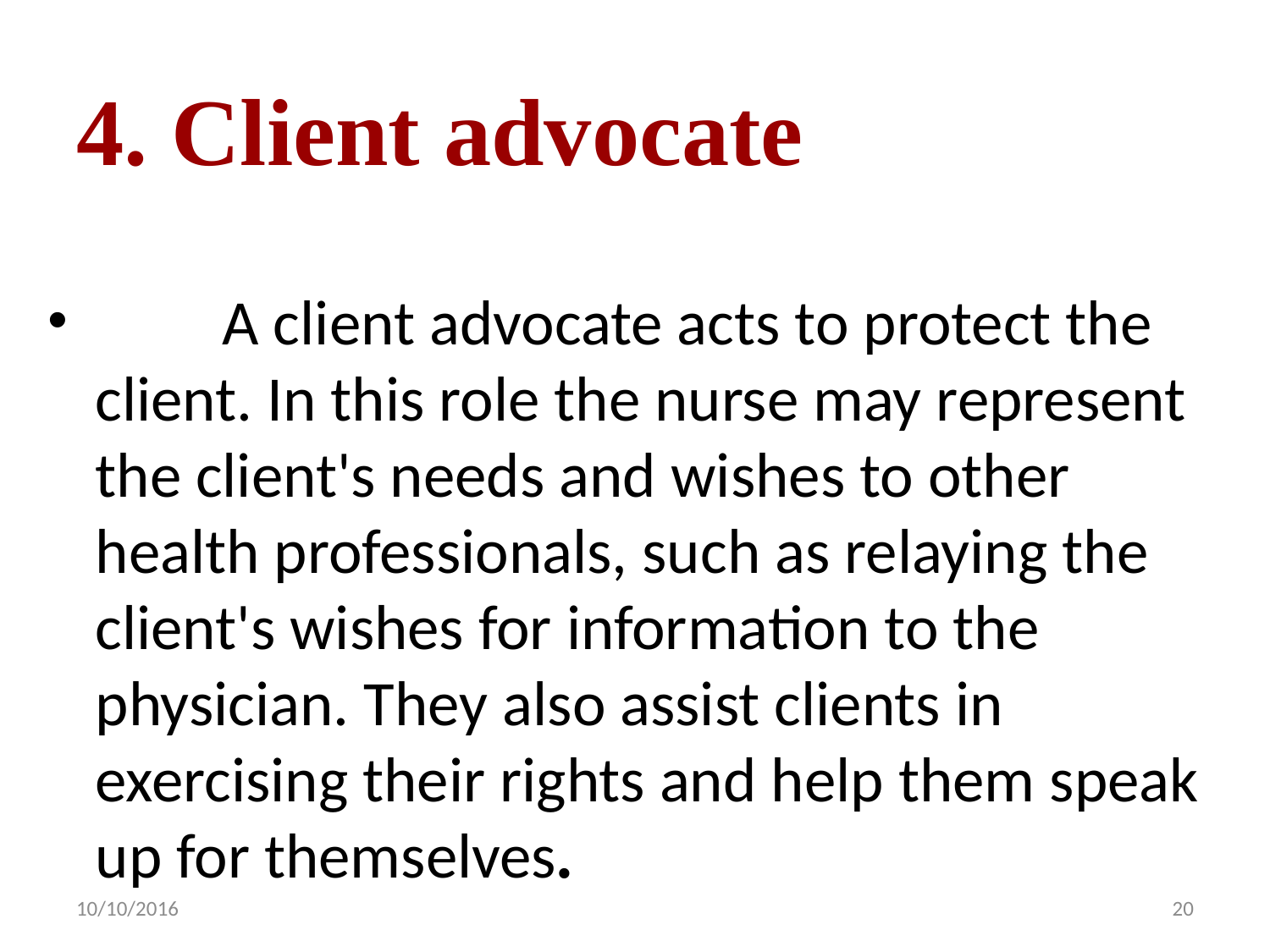

# 4. Client advocate
	A client advocate acts to protect the client. In this role the nurse may represent the client's needs and wishes to other health professionals, such as relaying the client's wishes for information to the physician. They also assist clients in exercising their rights and help them speak up for themselves.
10/10/2016
20